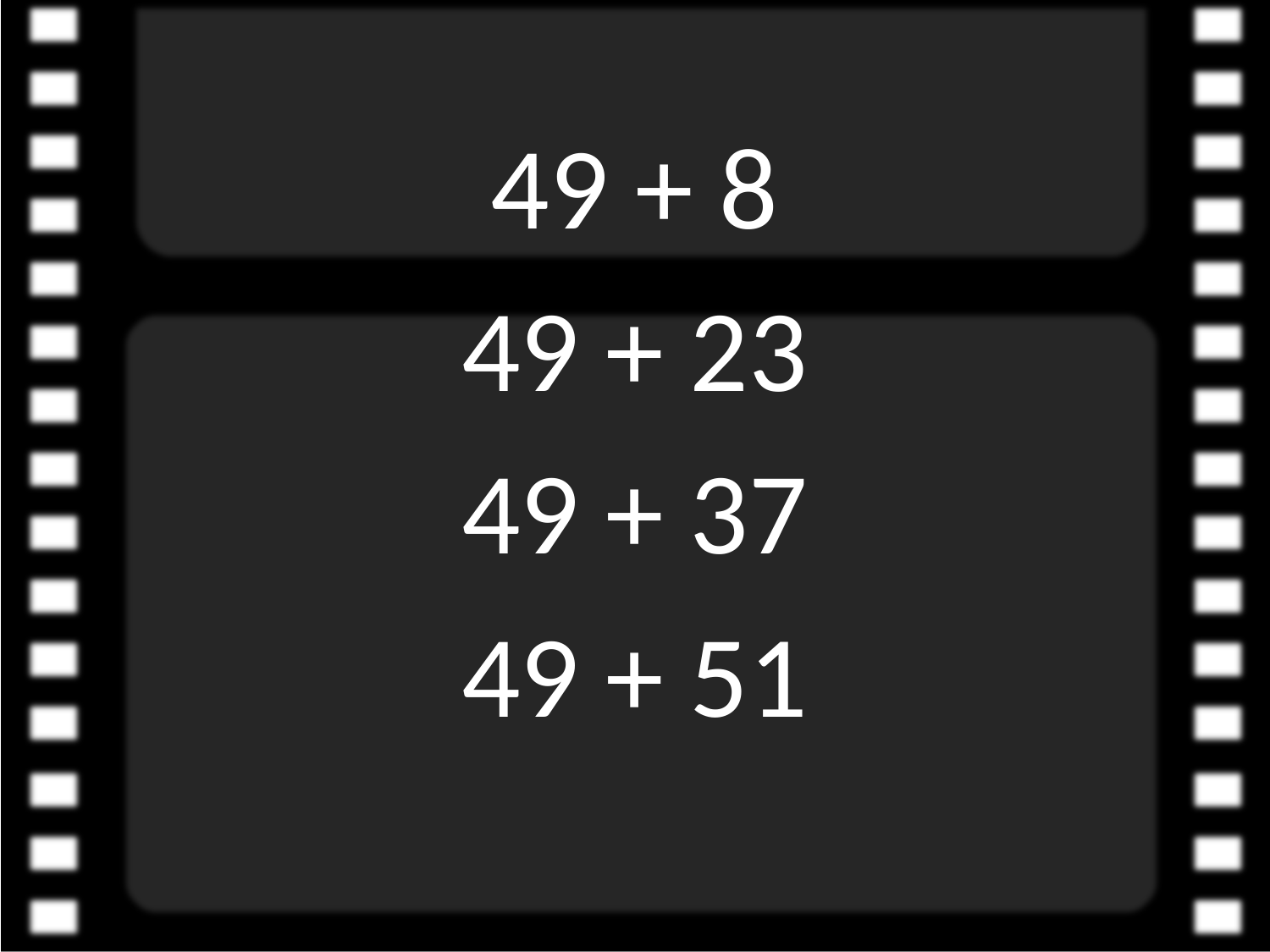

49 + 8
49 + 23
49 + 37
49 + 51